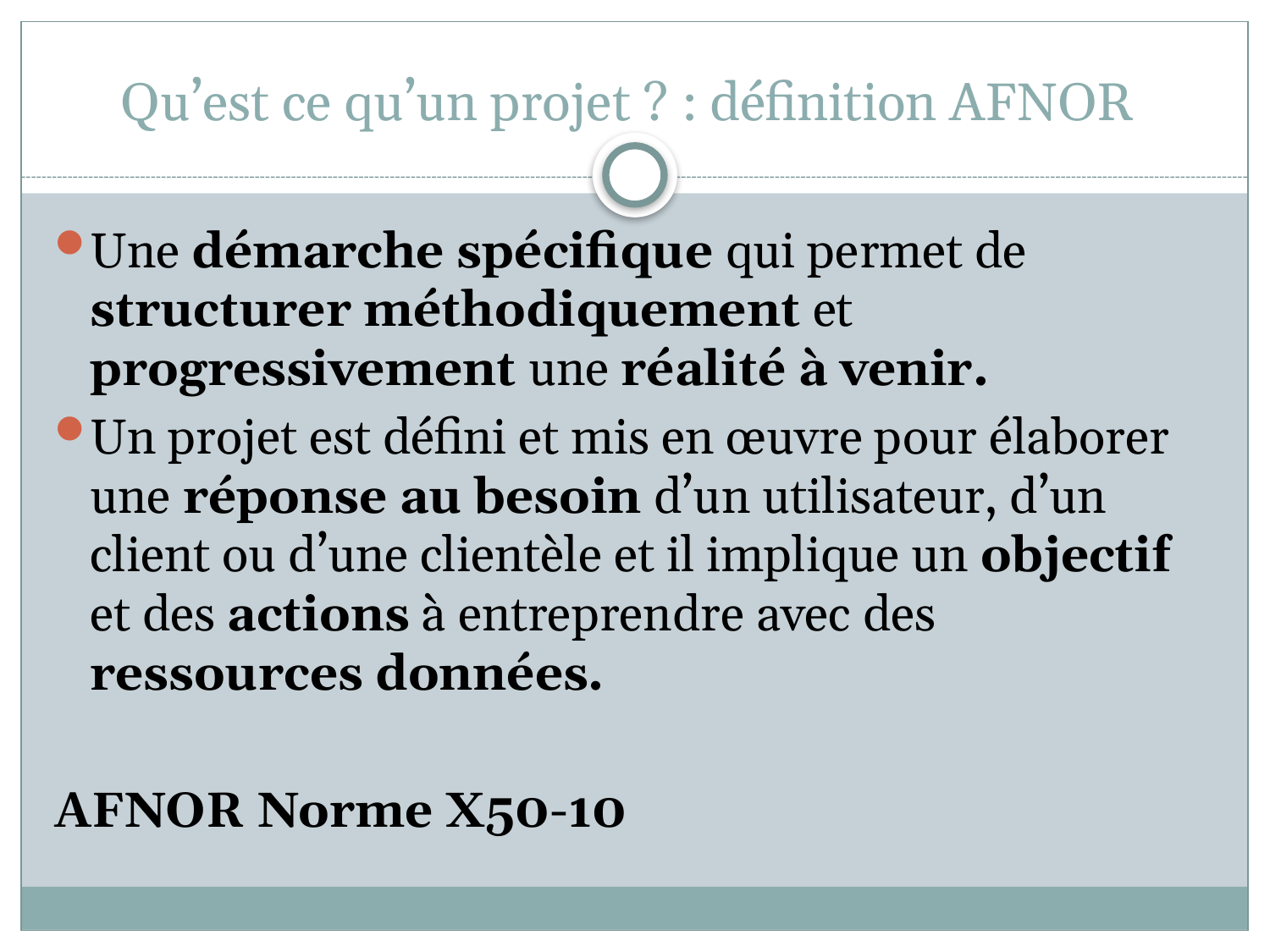

# Qu’est ce qu’un projet ? : définition AFNOR
Une démarche spécifique qui permet de structurer méthodiquement et progressivement une réalité à venir.
Un projet est défini et mis en œuvre pour élaborer une réponse au besoin d’un utilisateur, d’un client ou d’une clientèle et il implique un objectif et des actions à entreprendre avec des ressources données.

AFNOR Norme X50-10